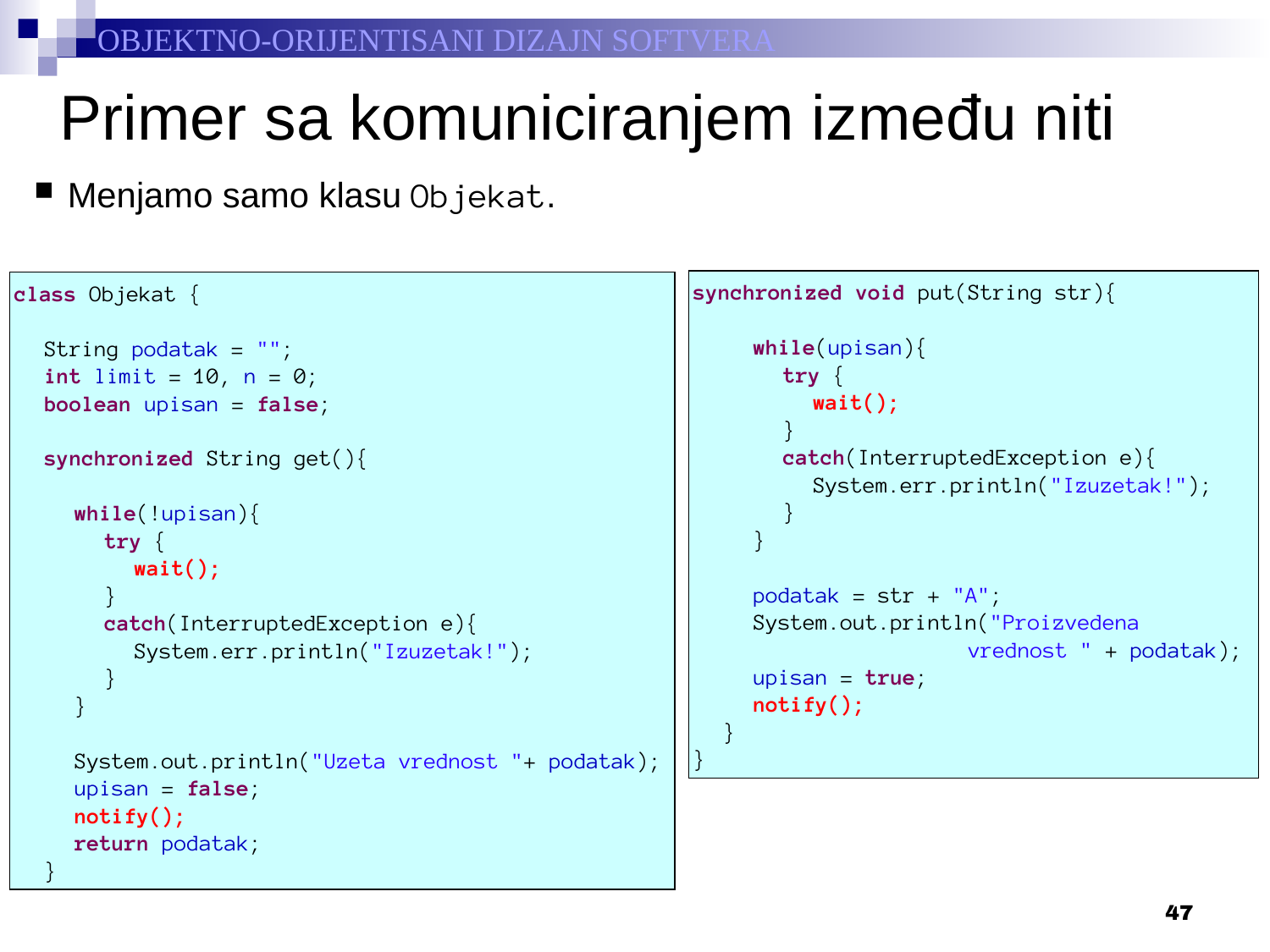

# Primer sa komuniciranjem između niti
Menjamo samo klasu Objekat.
synchronized void put(String str){

		while(upisan){
			try {
				wait();
			}
			catch(InterruptedException e){
				System.err.println("Izuzetak!");
			}
		}

		podatak = str + "A";
		System.out.println("Proizvedena
                      vrednost " + podatak);
		upisan = true;
		notify();
	}
}
class Objekat {

	String podatak = "";
	int limit = 10, n = 0;
	boolean upisan = false;

	synchronized String get(){

		while(!upisan){
			try {
				wait();
			}
			catch(InterruptedException e){
				System.err.println("Izuzetak!");
			}
		}

		System.out.println("Uzeta vrednost "+ podatak);
		upisan = false;
		notify();
		return podatak;
	}
47